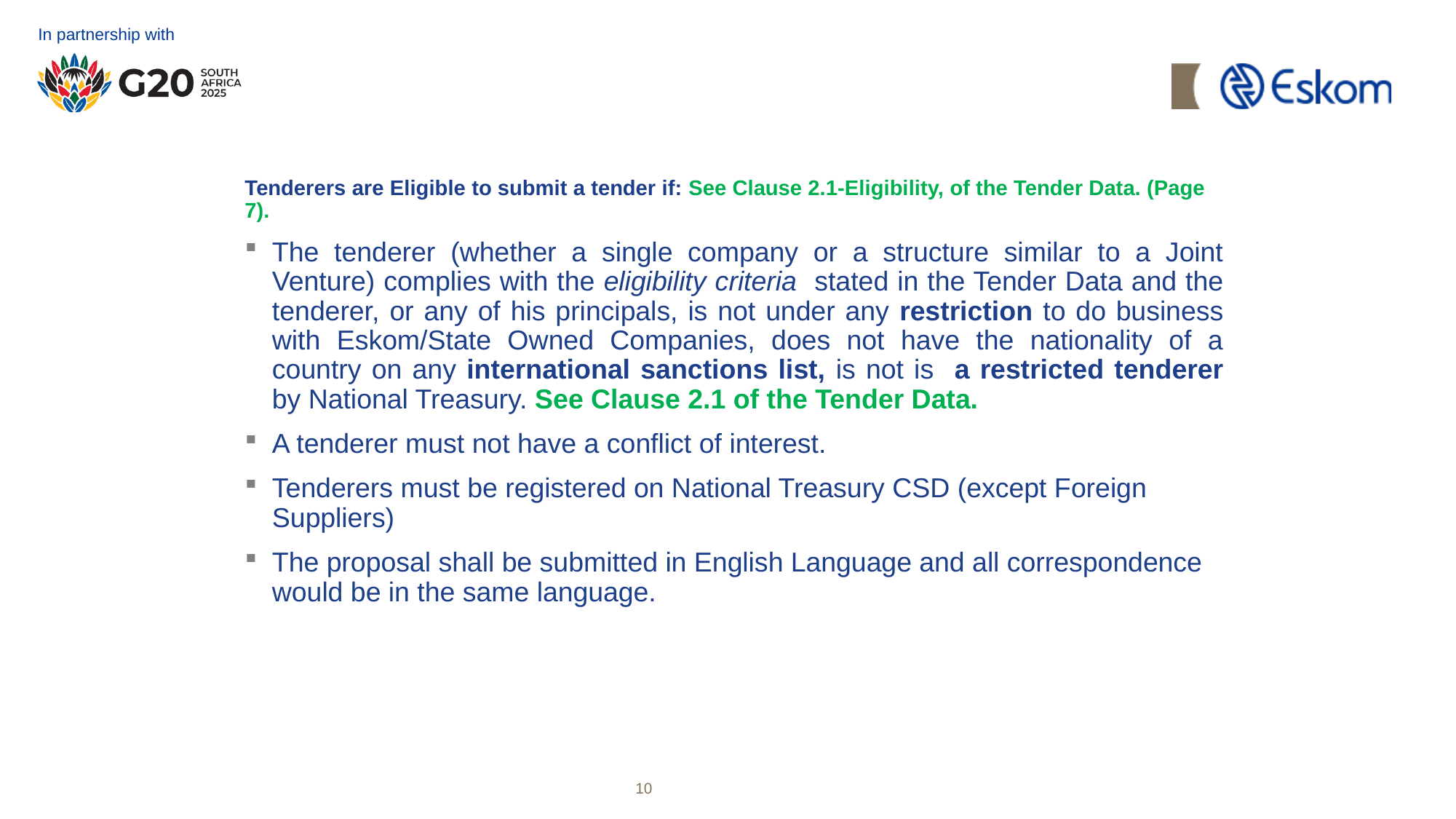

# Eskom’s Standard Conditions of Tender Cont…
Tenderers are Eligible to submit a tender if: See Clause 2.1-Eligibility, of the Tender Data. (Page 7).
The tenderer (whether a single company or a structure similar to a Joint Venture) complies with the eligibility criteria  stated in the Tender Data and the tenderer, or any of his principals, is not under any restriction to do business with Eskom/State Owned Companies, does not have the nationality of a country on any international sanctions list, is not is  a restricted tenderer by National Treasury. See Clause 2.1 of the Tender Data.
A tenderer must not have a conflict of interest.
Tenderers must be registered on National Treasury CSD (except Foreign Suppliers)
The proposal shall be submitted in English Language and all correspondence would be in the same language.
10